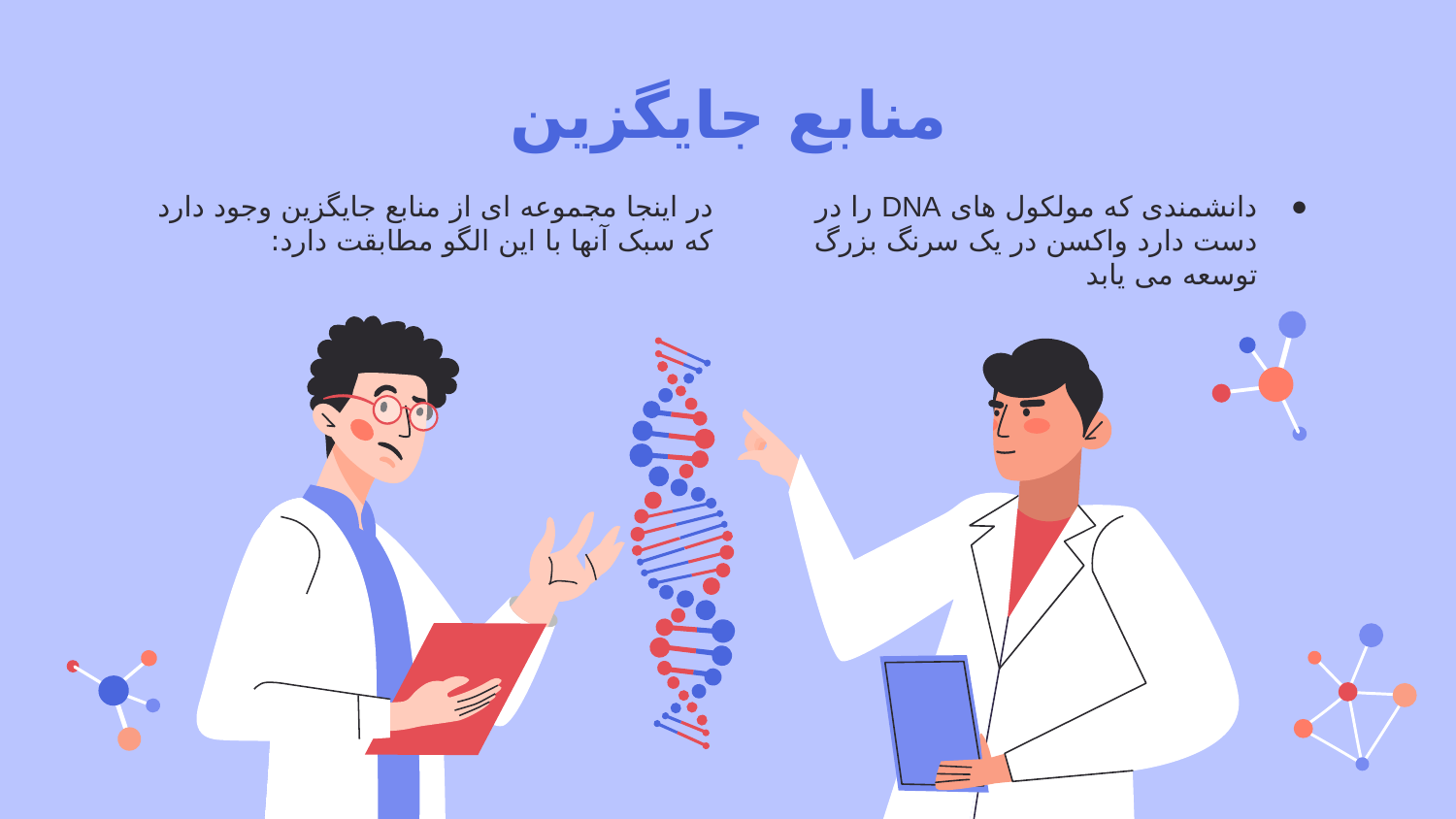

# منابع جایگزین
در اینجا مجموعه ای از منابع جایگزین وجود دارد که سبک آنها با این الگو مطابقت دارد:
دانشمندی که مولکول های DNA را در دست دارد واکسن در یک سرنگ بزرگ توسعه می یابد